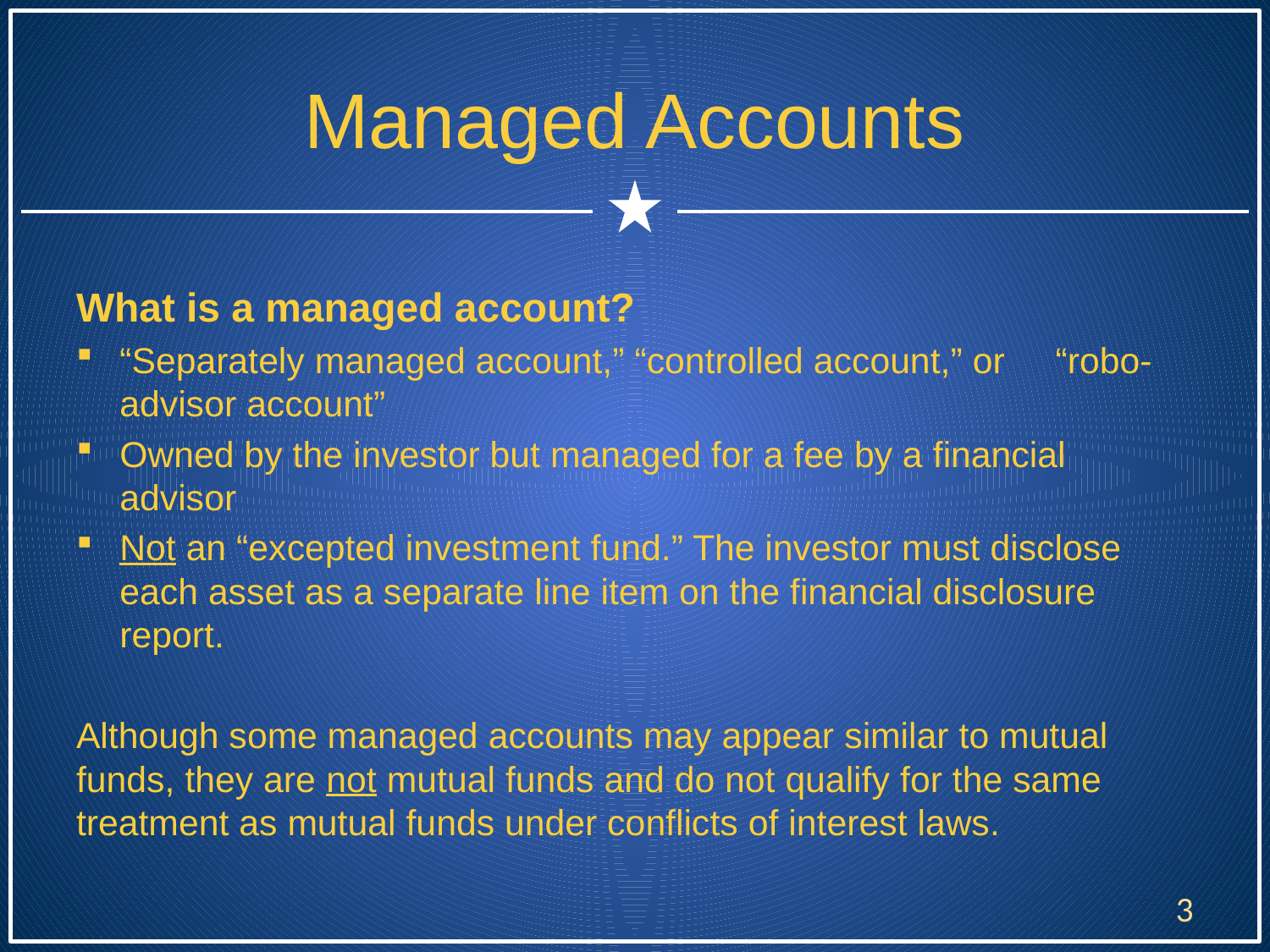

# Managed Accounts
What is a managed account?
“Separately managed account,” “controlled account,” or     “robo-advisor account”
Owned by the investor but managed for a fee by a financial advisor
Not an “excepted investment fund.” The investor must disclose each asset as a separate line item on the financial disclosure report.

Although some managed accounts may appear similar to mutual funds, they are not mutual funds and do not qualify for the same treatment as mutual funds under conflicts of interest laws.

3